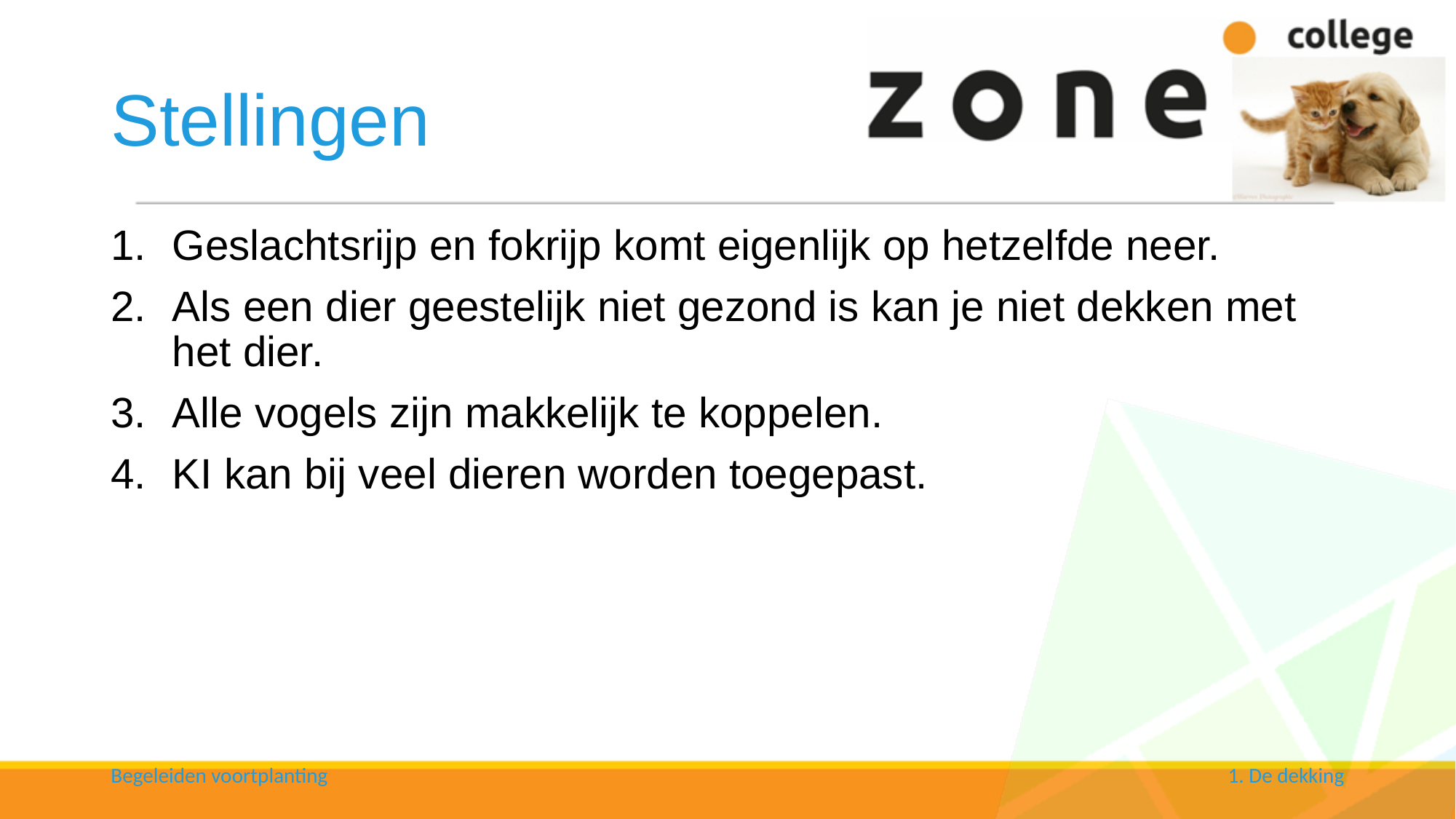

# Stellingen
Geslachtsrijp en fokrijp komt eigenlijk op hetzelfde neer.
Als een dier geestelijk niet gezond is kan je niet dekken met het dier.
Alle vogels zijn makkelijk te koppelen.
KI kan bij veel dieren worden toegepast.
Begeleiden voortplanting
1. De dekking